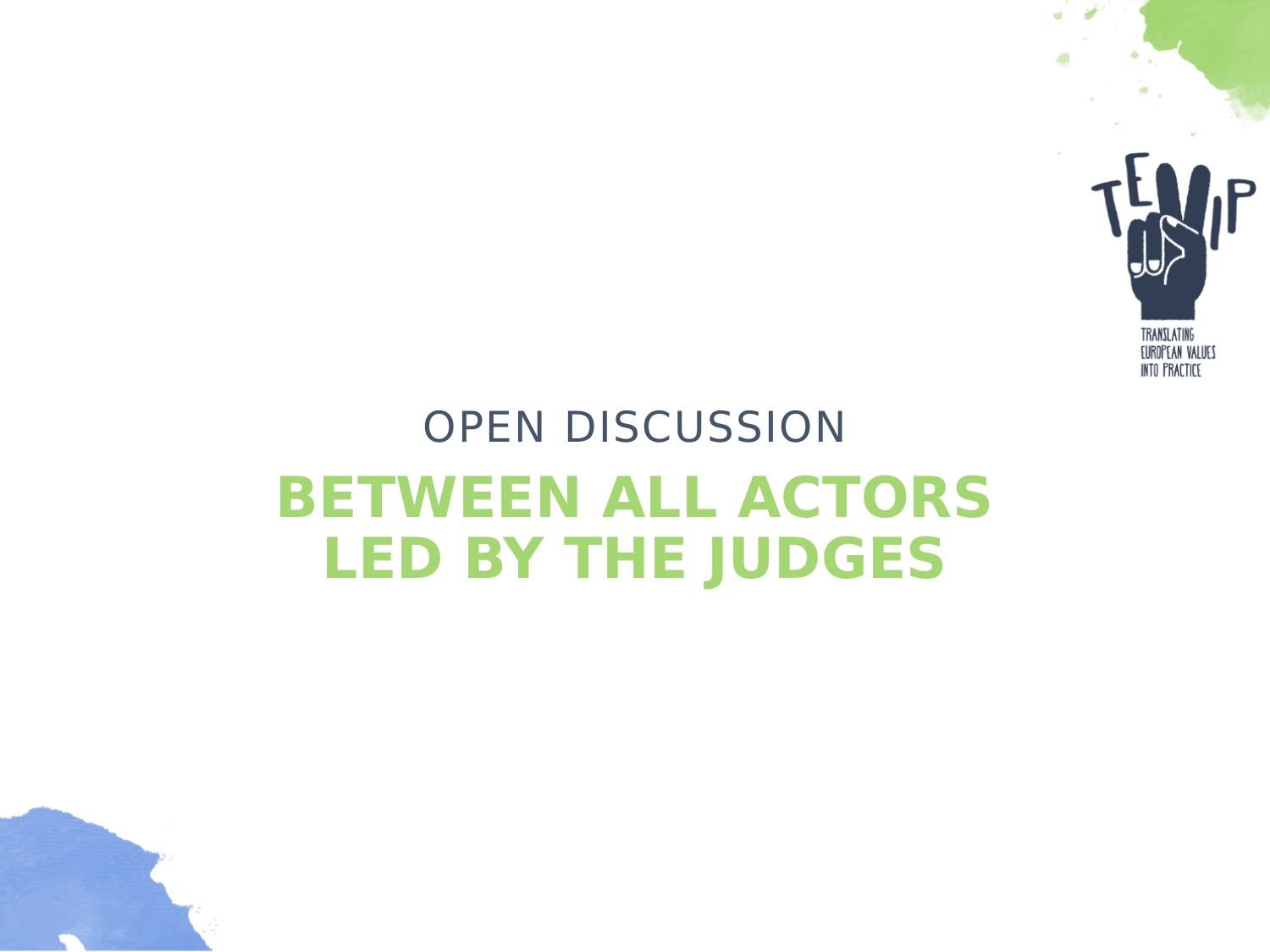

OPEN DISCUSSION
BETWEEN ALL ACTORS
LED BY THE JUDGES